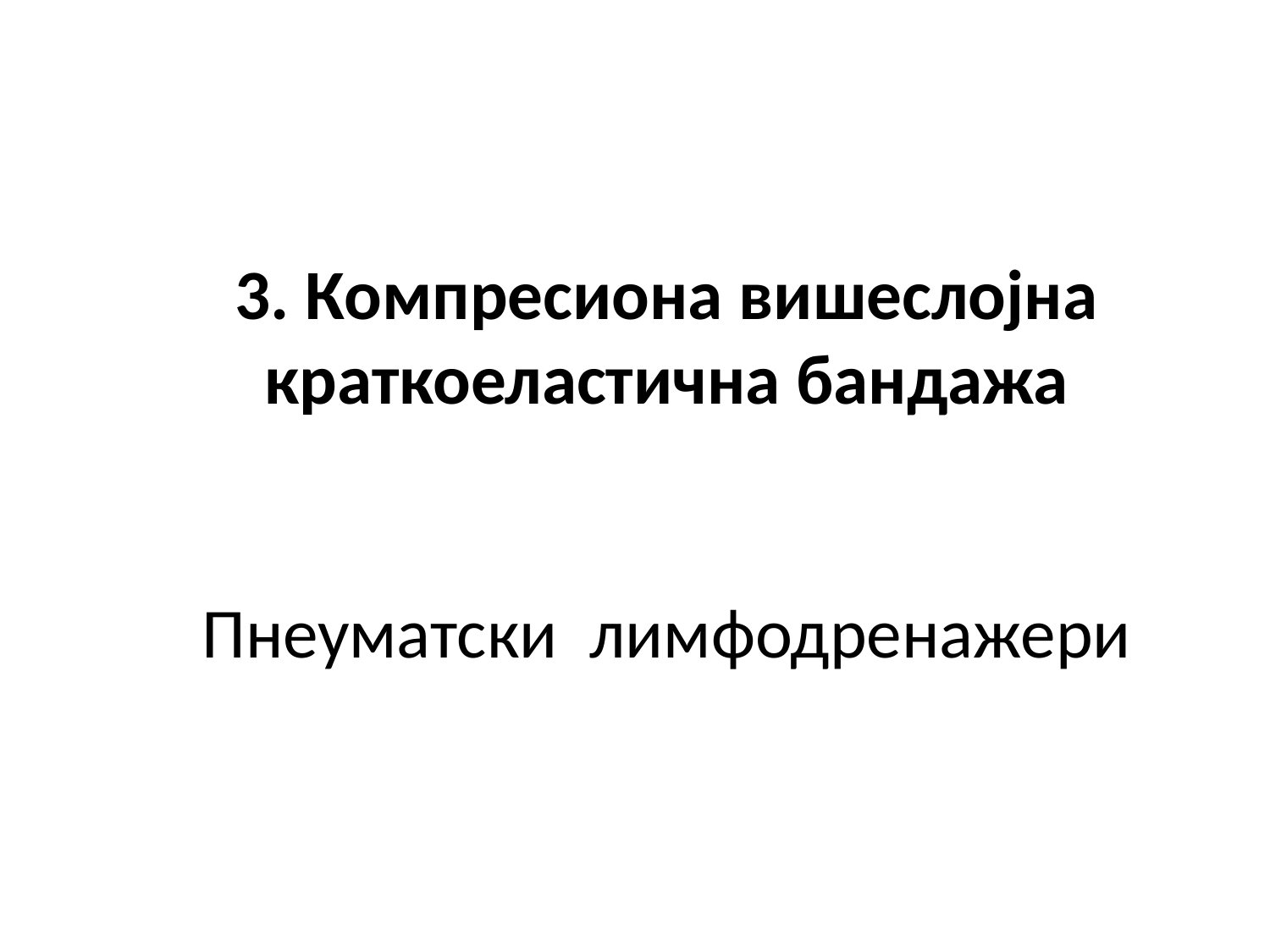

# 3. Компресиона вишеслојна краткоеластична бандажа Пнеуматски  лимфодренажери